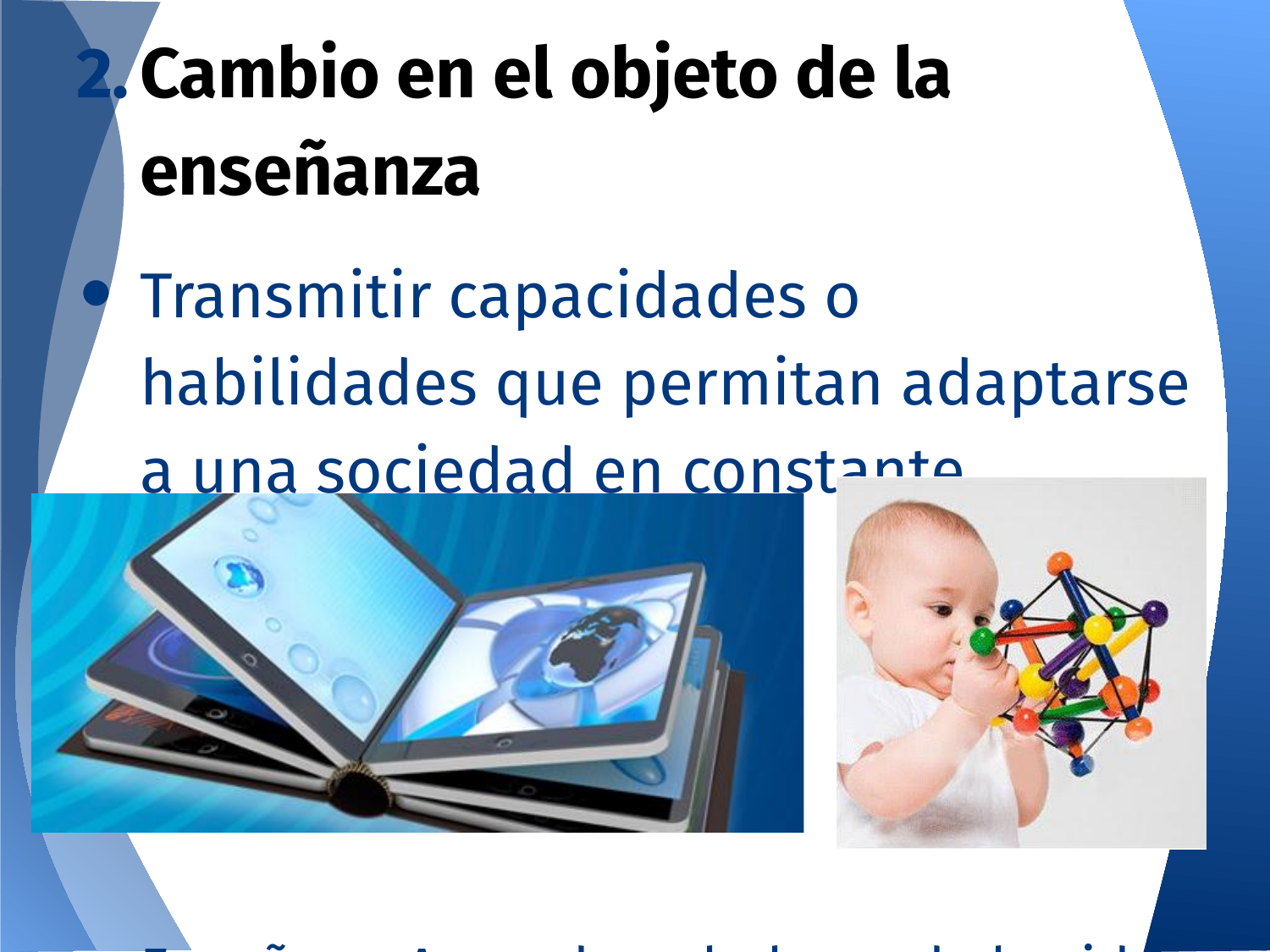

# Cambio en el objeto de la enseñanza
Transmitir capacidades o habilidades que permitan adaptarse a una sociedad en constante evolución.

Enseñar a Aprender a lo largo de la vida.